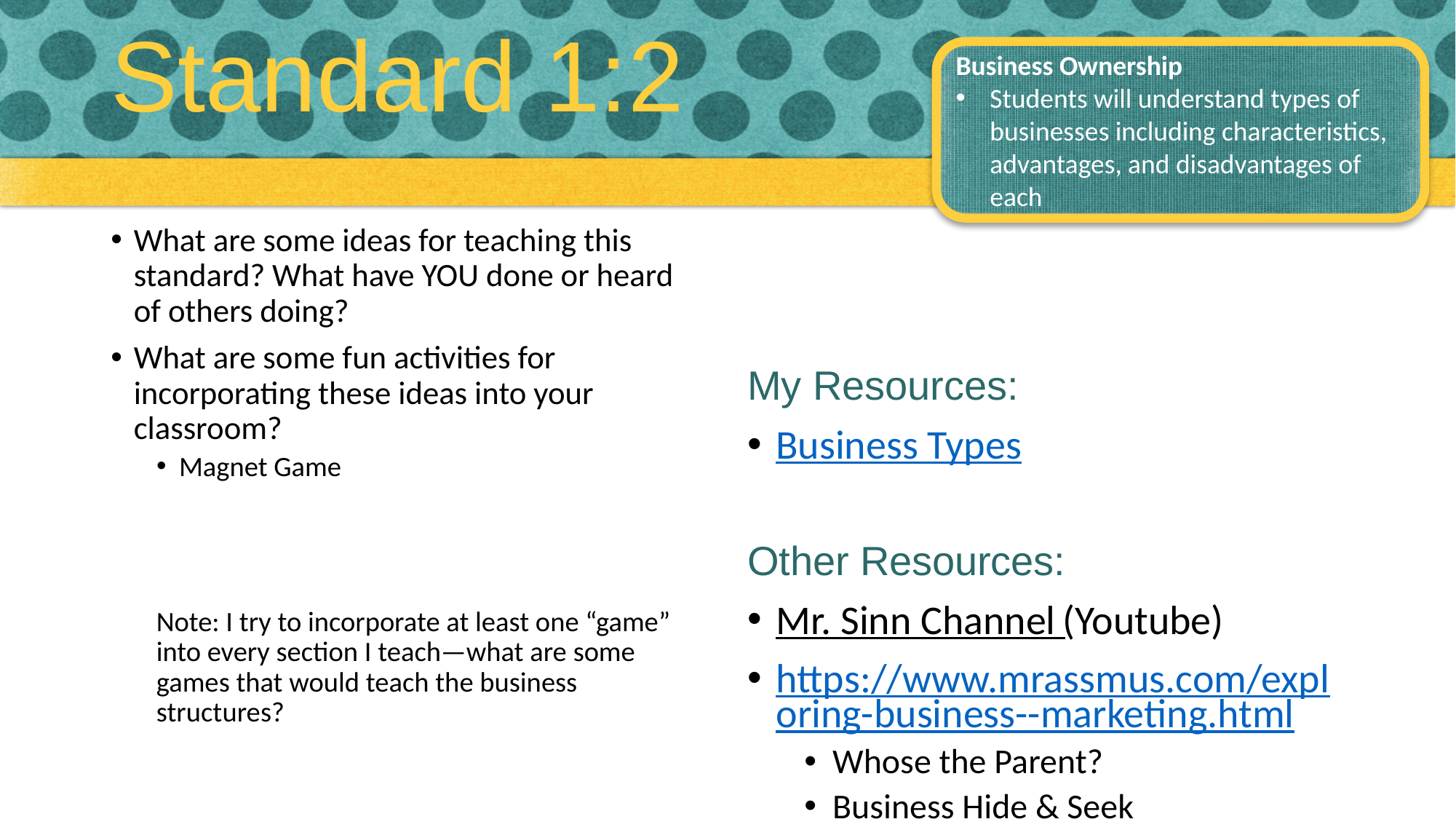

# Standard 1:2
Business Ownership
Students will understand types of businesses including characteristics, advantages, and disadvantages of each
What are some ideas for teaching this standard? What have YOU done or heard of others doing?
What are some fun activities for incorporating these ideas into your classroom?
Magnet Game

Note: I try to incorporate at least one “game” into every section I teach—what are some games that would teach the business structures?

My Resources:
Business Types

Other Resources:
Mr. Sinn Channel (Youtube)
https://www.mrassmus.com/exploring-business--marketing.html
Whose the Parent?
Business Hide & Seek